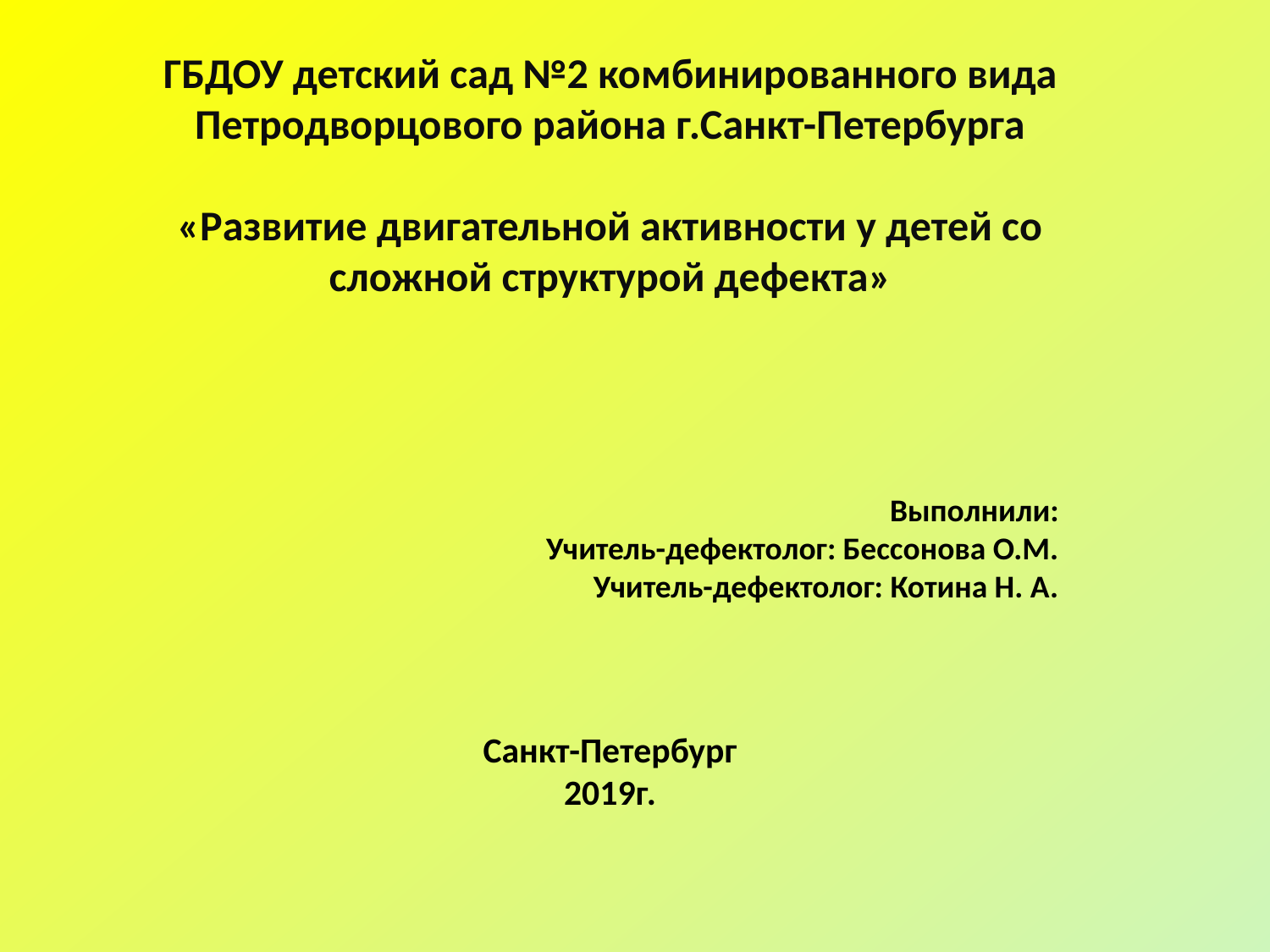

ГБДОУ детский сад №2 комбинированного вида Петродворцового района г.Санкт-Петербурга

«Развитие двигательной активности у детей со сложной структурой дефекта»

Выполнили:
 Учитель-дефектолог: Бессонова О.М.
Учитель-дефектолог: Котина Н. А.

Санкт-Петербург
2019г.